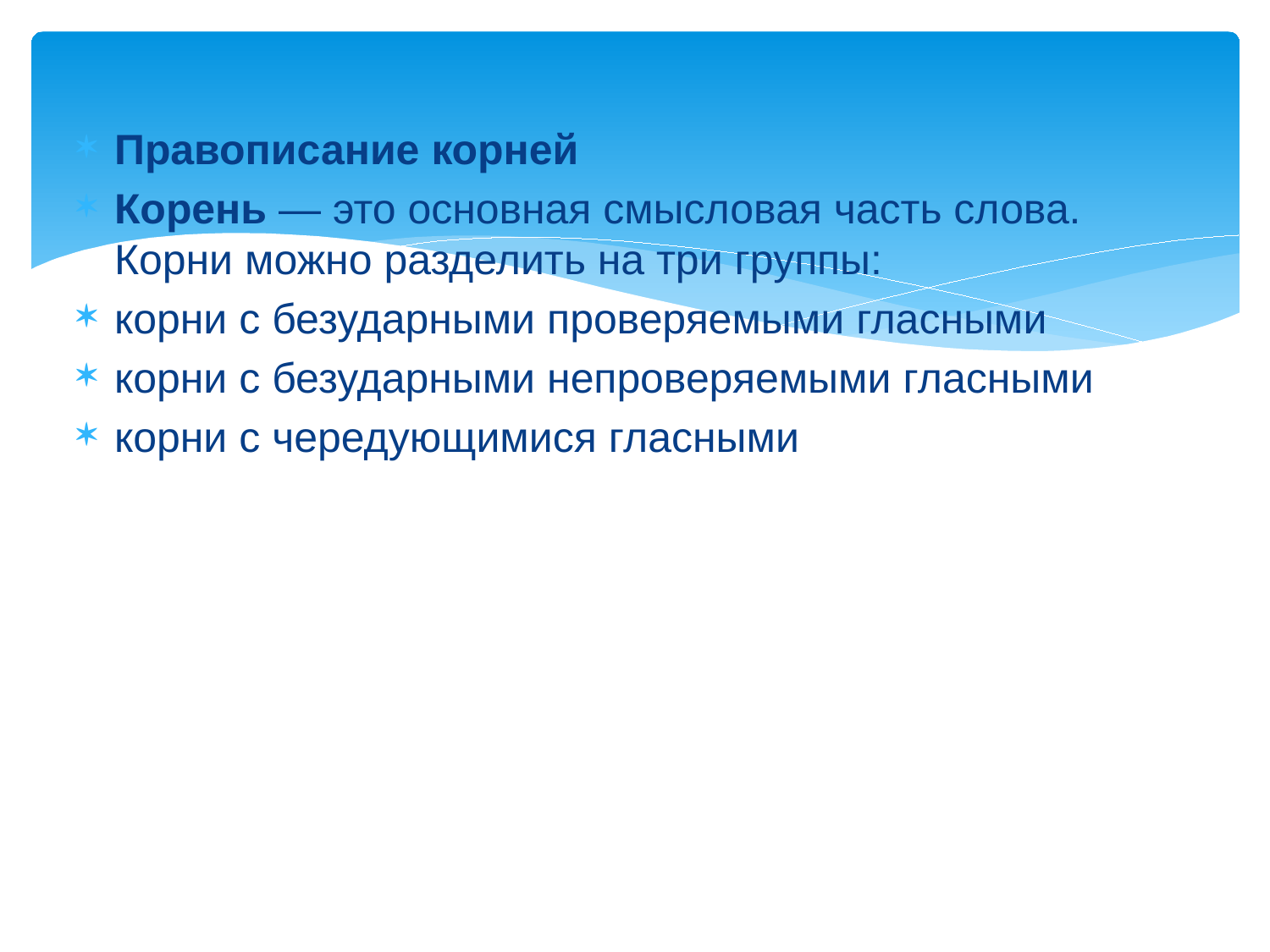

#
Правописание корней
Корень — это основная смысловая часть слова.
Корни можно разделить на три группы:
корни с безударными проверяемыми гласными
корни с безударными непроверяемыми гласными
корни с чередующимися гласными